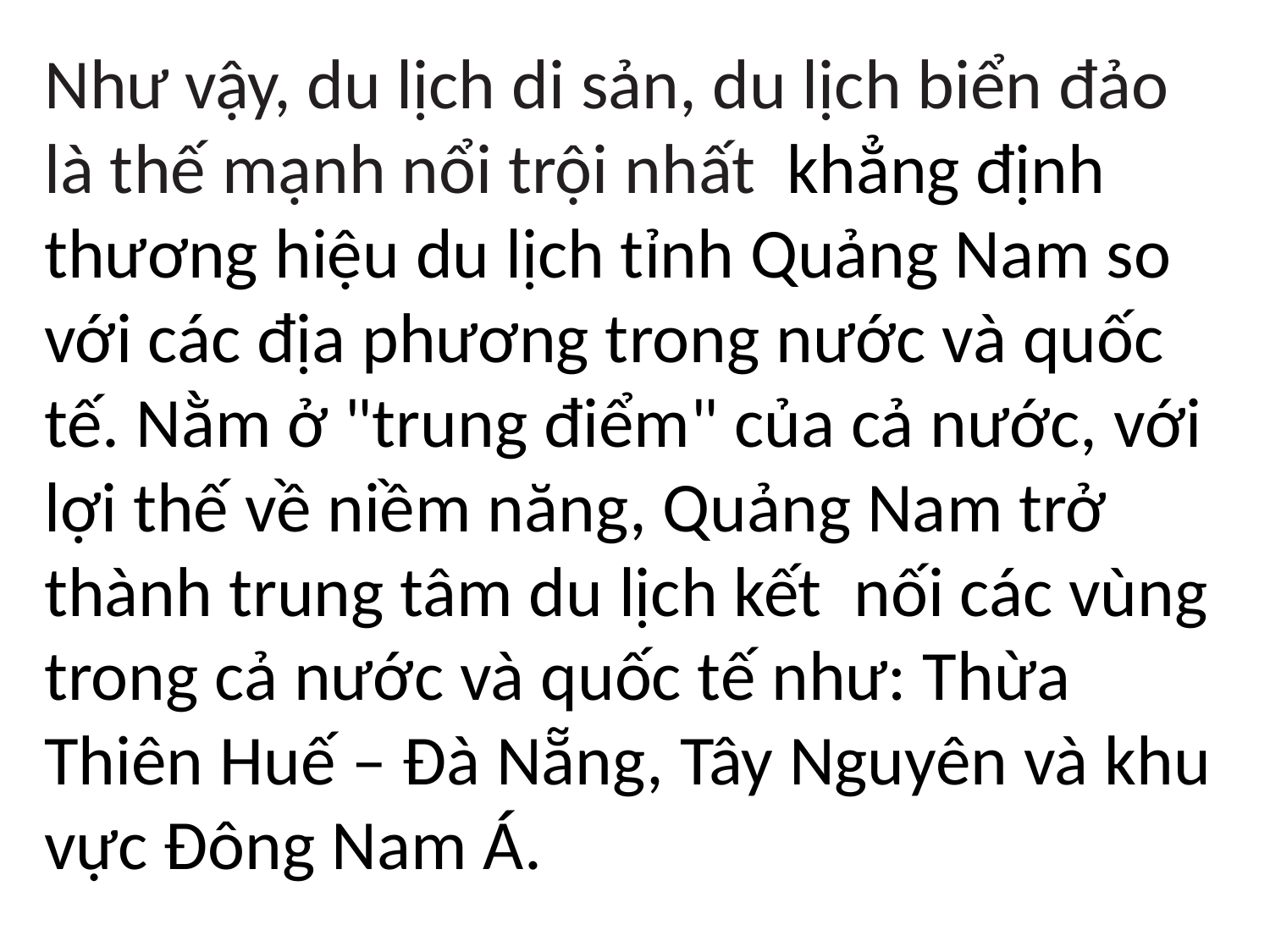

Như vậy, du lịch di sản, du lịch biển đảo là thế mạnh nổi trội nhất  khẳng định thương hiệu du lịch tỉnh Quảng Nam so với các địa phương trong nước và quốc tế. Nằm ở "trung điểm" của cả nước, với lợi thế về niềm năng, Quảng Nam trở thành trung tâm du lịch kết  nối các vùng trong cả nước và quốc tế như: Thừa Thiên Huế – Đà Nẵng, Tây Nguyên và khu vực Đông Nam Á.